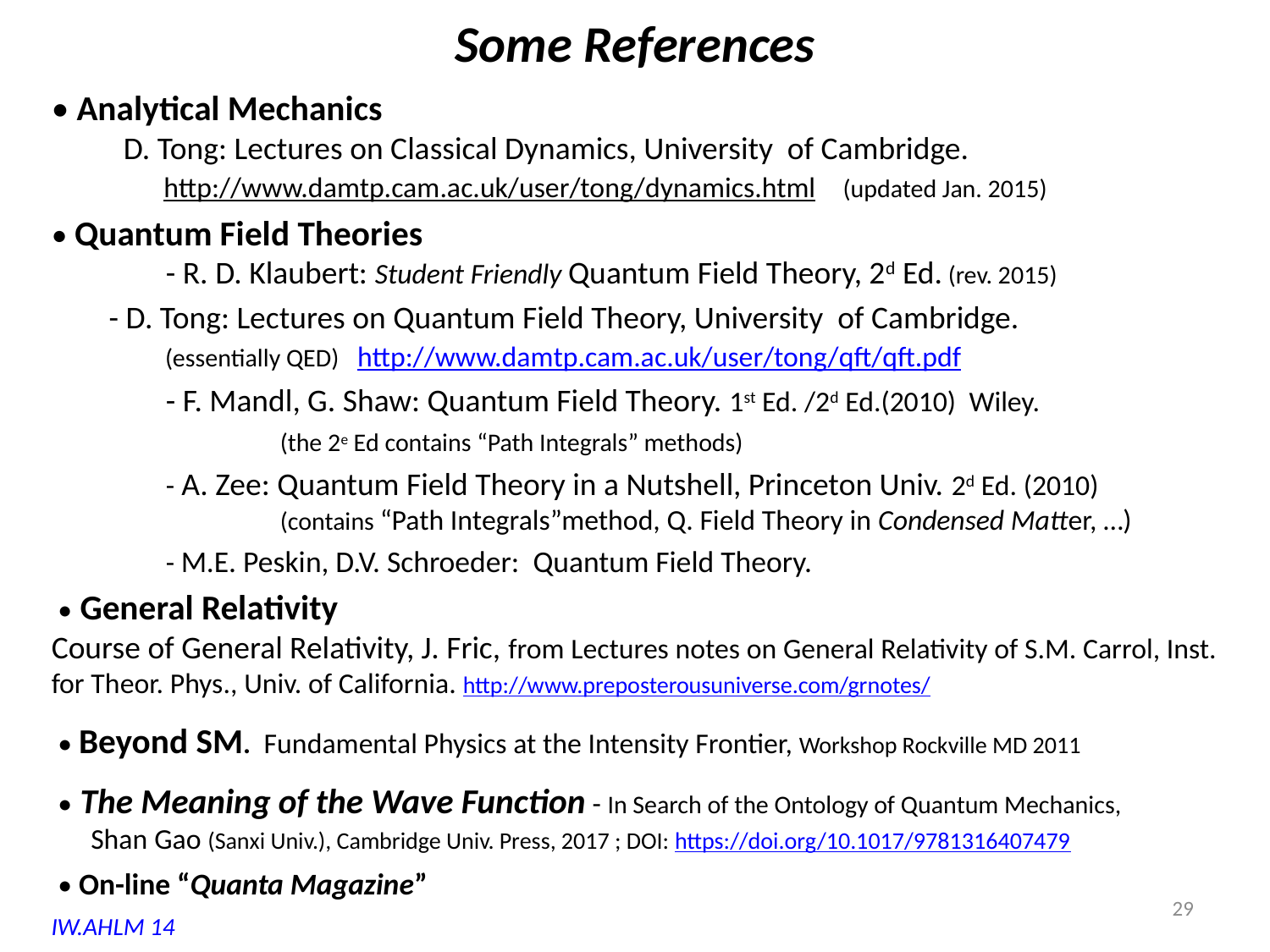

# Some References
• Analytical Mechanics
          D. Tong: Lectures on Classical Dynamics, University  of Cambridge.
                 http://www.damtp.cam.ac.uk/user/tong/dynamics.html    (updated Jan. 2015)
• Quantum Field Theories
	- R. D. Klaubert: Student Friendly Quantum Field Theory, 2d Ed. (rev. 2015)
        - D. Tong: Lectures on Quantum Field Theory, University  of Cambridge.
                (essentially QED)   http://www.damtp.cam.ac.uk/user/tong/qft/qft.pdf
	- F. Mandl, G. Shaw: Quantum Field Theory. 1st Ed. /2d Ed.(2010)  Wiley.
		(the 2e Ed contains “Path Integrals” methods)
	- A. Zee: Quantum Field Theory in a Nutshell, Princeton Univ. 2d Ed. (2010)			(contains “Path Integrals”method, Q. Field Theory in Condensed Matter, …)
	- M.E. Peskin, D.V. Schroeder:  Quantum Field Theory.
 • General Relativity
Course of General Relativity, J. Fric, from Lectures notes on General Relativity of S.M. Carrol, Inst. for Theor. Phys., Univ. of California. http://www.preposterousuniverse.com/grnotes/
 • Beyond SM.  Fundamental Physics at the Intensity Frontier, Workshop Rockville MD 2011
 • The Meaning of the Wave Function - In Search of the Ontology of Quantum Mechanics,
      Shan Gao (Sanxi Univ.), Cambridge Univ. Press, 2017 ; DOI: https://doi.org/10.1017/9781316407479
 • On-line “Quanta Magazine”
29
IW.AHLM 14